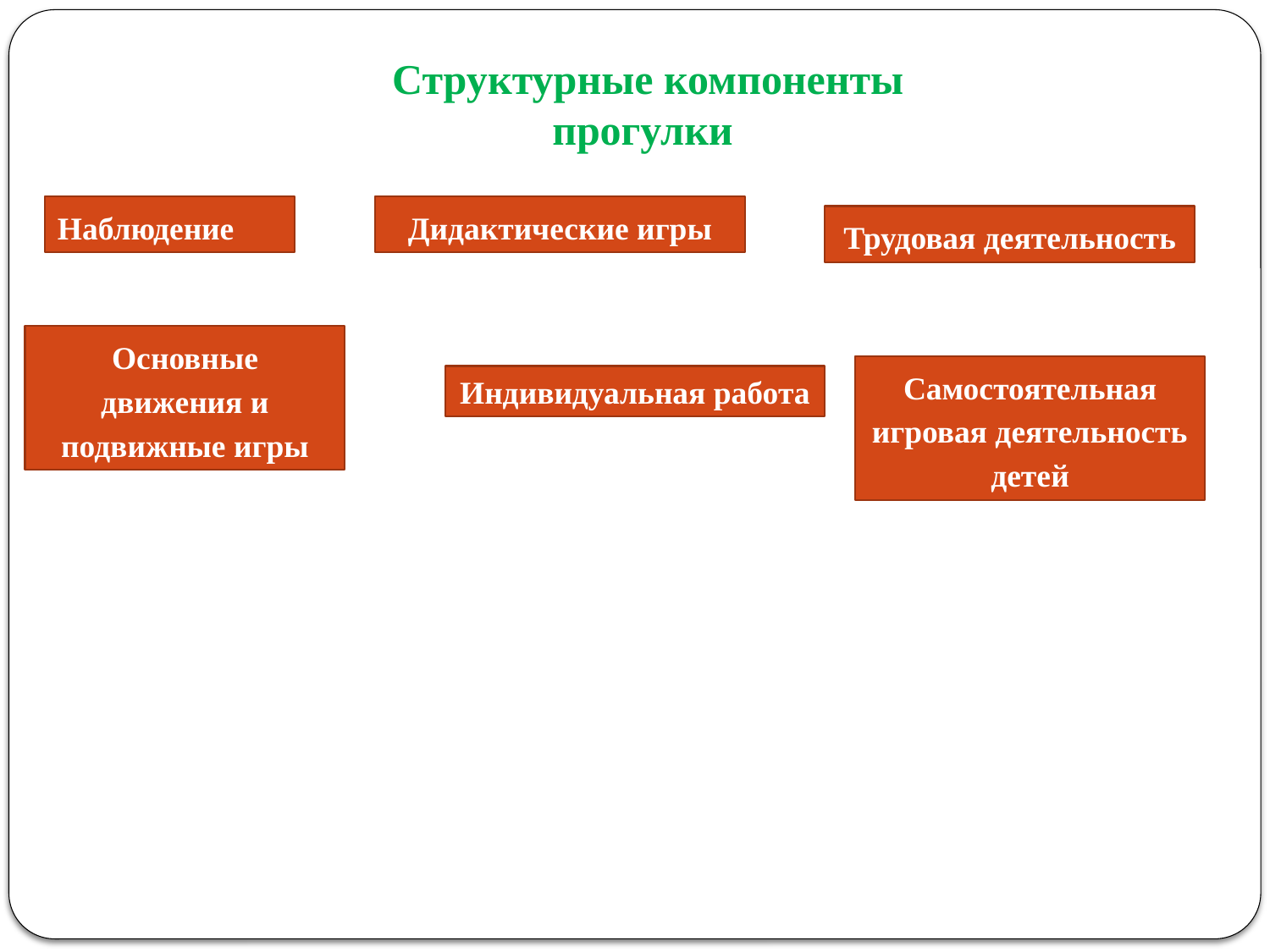

Структурные компоненты прогулки
Наблюдение
Дидактические игры
Трудовая деятельность
Основные движения и подвижные игры
Самостоятельная игровая деятельность детей
Индивидуальная работа